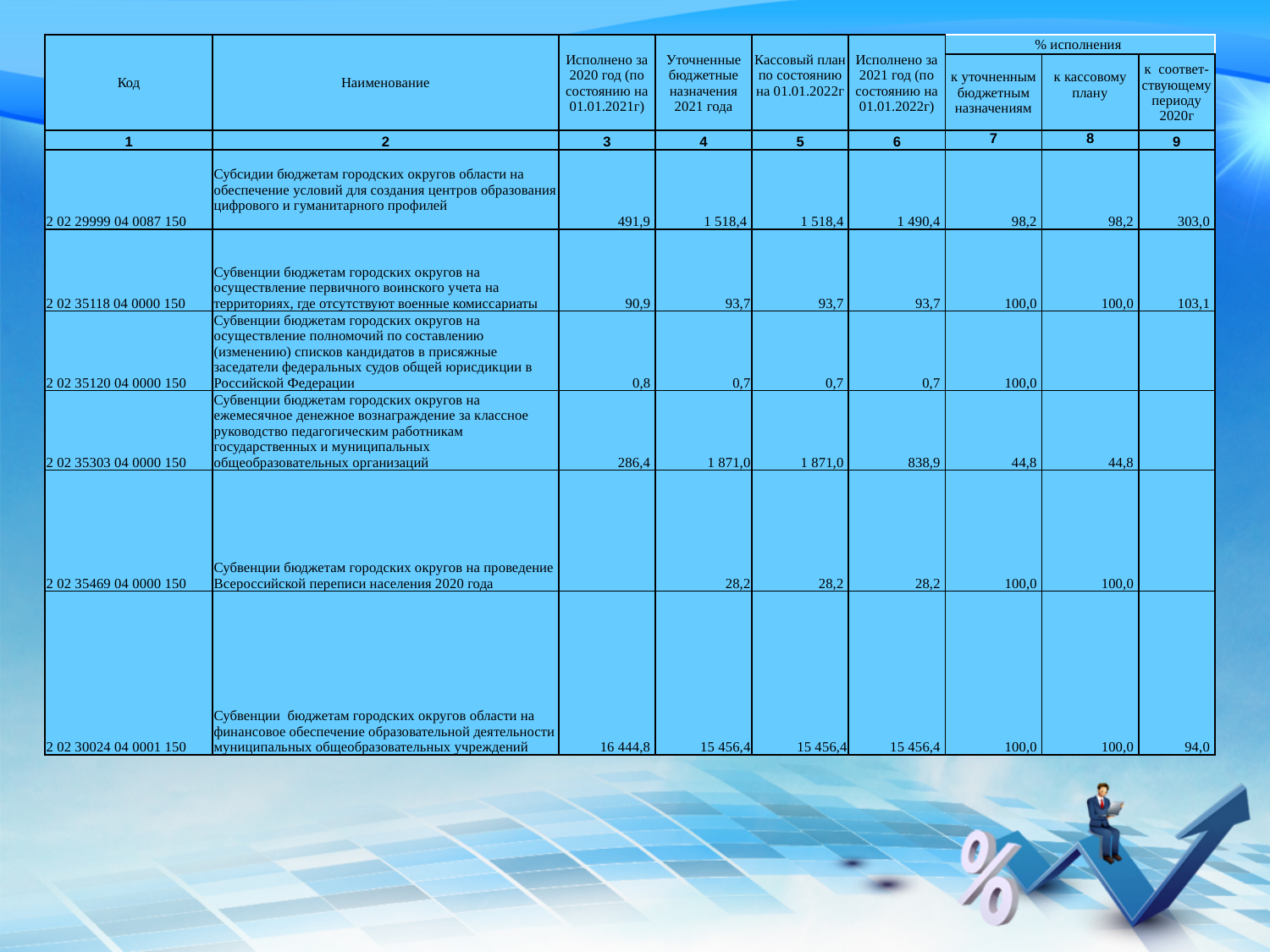

| Код | Наименование | Исполнено за 2020 год (по состоянию на 01.01.2021г) | Уточненные бюджетные назначения 2021 года | Кассовый план по состоянию на 01.01.2022г | Исполнено за 2021 год (по состоянию на 01.01.2022г) | % исполнения |  |  |
| --- | --- | --- | --- | --- | --- | --- | --- | --- |
|  |  |  |  |  |  | к уточненным бюджетным назначениям | к кассовому плану | к соответ-ствующему периоду 2020г |
| 1 | 2 | 3 | 4 | 5 | 6 | 7 | 8 | 9 |
| 2 02 29999 04 0087 150 | Субсидии бюджетам городских округов области на обеспечение условий для создания центров образования цифрового и гуманитарного профилей | 491,9 | 1 518,4 | 1 518,4 | 1 490,4 | 98,2 | 98,2 | 303,0 |
| 2 02 35118 04 0000 150 | Субвенции бюджетам городских округов на осуществление первичного воинского учета на территориях, где отсутствуют военные комиссариаты | 90,9 | 93,7 | 93,7 | 93,7 | 100,0 | 100,0 | 103,1 |
| 2 02 35120 04 0000 150 | Субвенции бюджетам городских округов на осуществление полномочий по составлению (изменению) списков кандидатов в присяжные заседатели федеральных судов общей юрисдикции в Российской Федерации | 0,8 | 0,7 | 0,7 | 0,7 | 100,0 |  |  |
| 2 02 35303 04 0000 150 | Субвенции бюджетам городских округов на ежемесячное денежное вознаграждение за классное руководство педагогическим работникам государственных и муниципальных общеобразовательных организаций | 286,4 | 1 871,0 | 1 871,0 | 838,9 | 44,8 | 44,8 |  |
| 2 02 35469 04 0000 150 | Субвенции бюджетам городских округов на проведение Всероссийской переписи населения 2020 года |  | 28,2 | 28,2 | 28,2 | 100,0 | 100,0 |  |
| 2 02 30024 04 0001 150 | Субвенции бюджетам городских округов области на финансовое обеспечение образовательной деятельности муниципальных общеобразовательных учреждений | 16 444,8 | 15 456,4 | 15 456,4 | 15 456,4 | 100,0 | 100,0 | 94,0 |